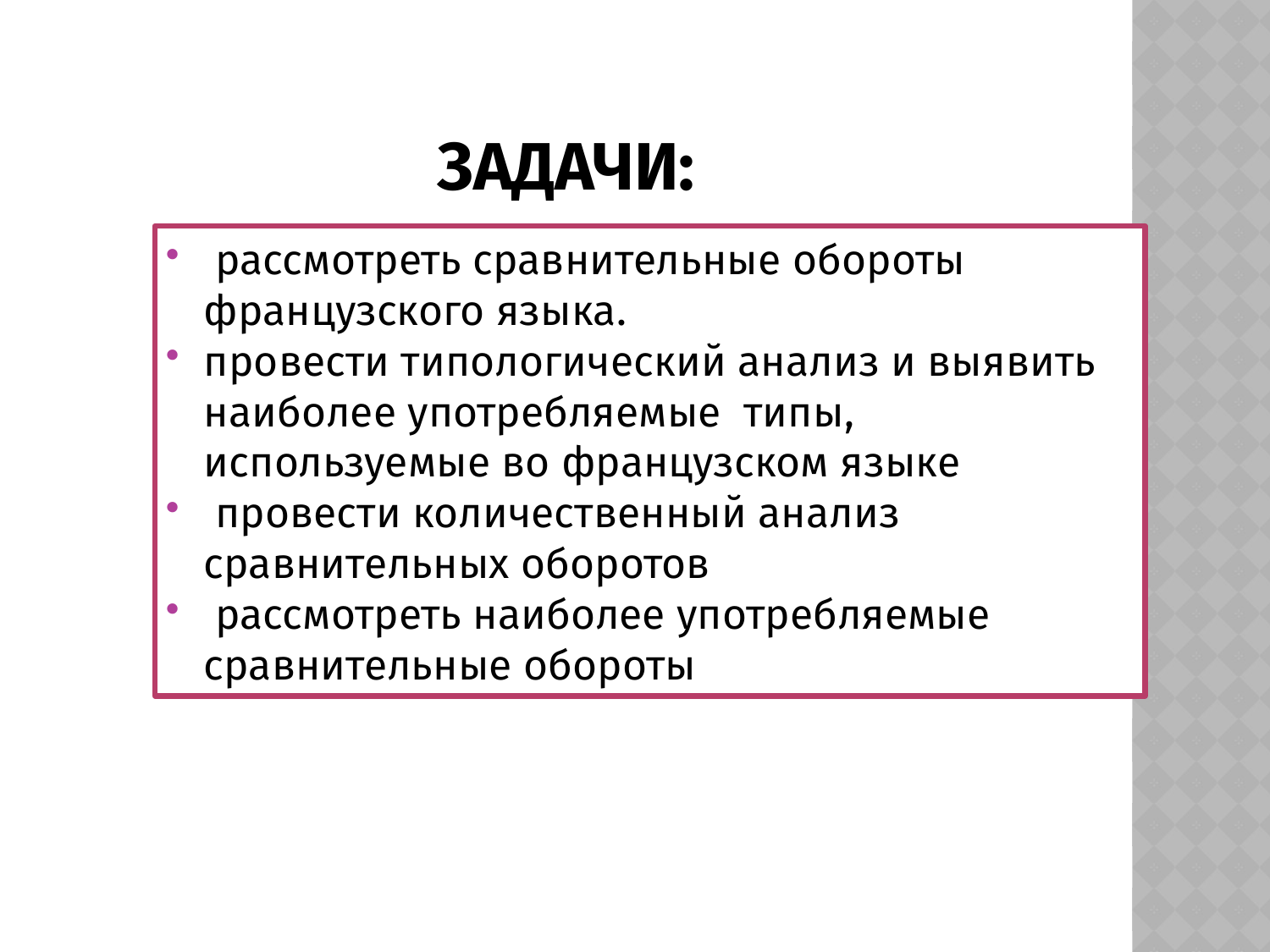

# Задачи:
 рассмотреть сравнительные обороты французского языка.
провести типологический анализ и выявить наиболее употребляемые  типы, используемые во французском языке
 провести количественный анализ сравнительных оборотов
 рассмотреть наиболее употребляемые сравнительные обороты